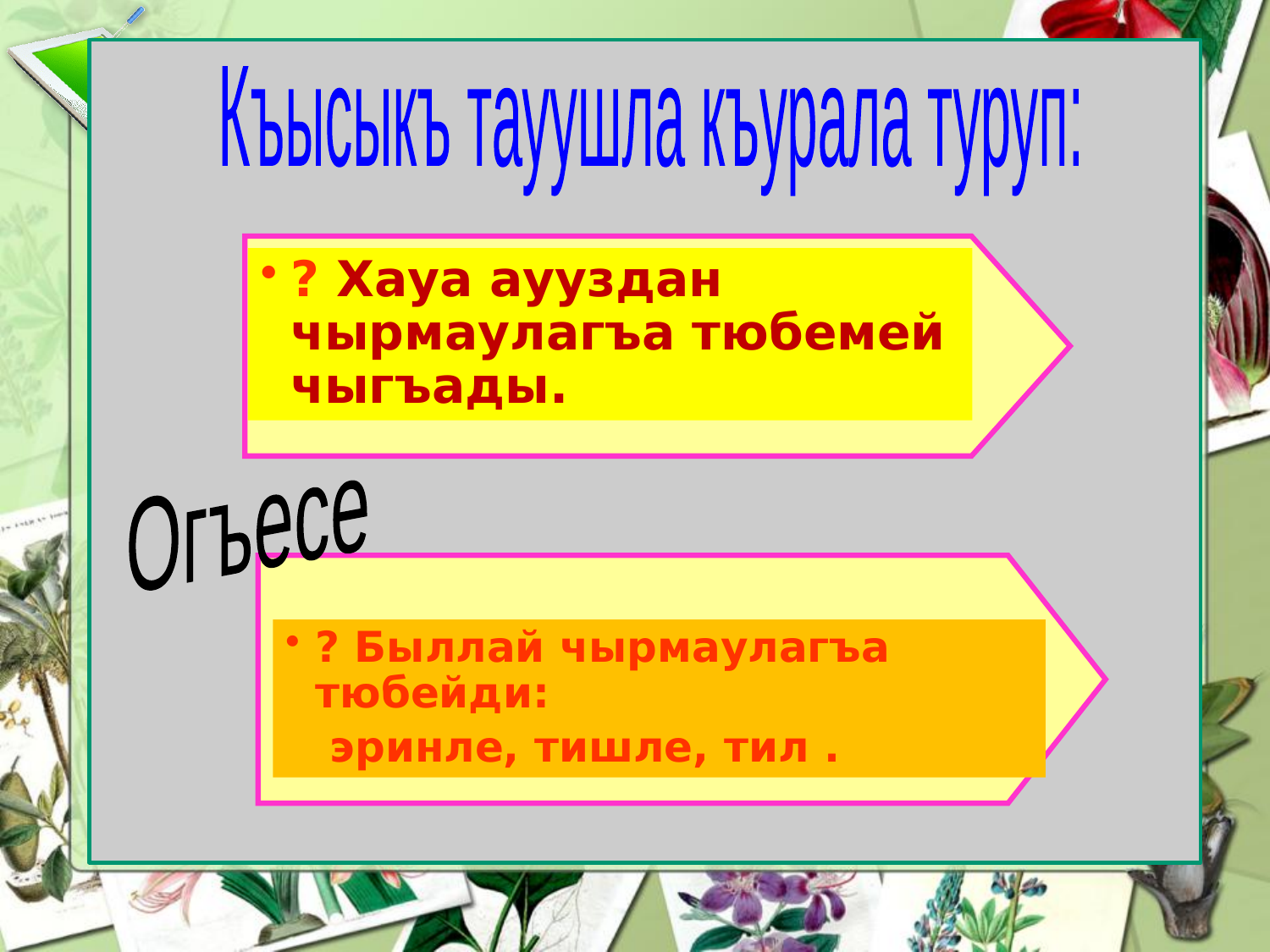

Къысыкъ тауушла къурала туруп:
#

? Хауа аууздан чырмаулагъа тюбемей чыгъады.
Огъесе

? Быллай чырмаулагъа тюбейди:
   эринле, тишле, тил .